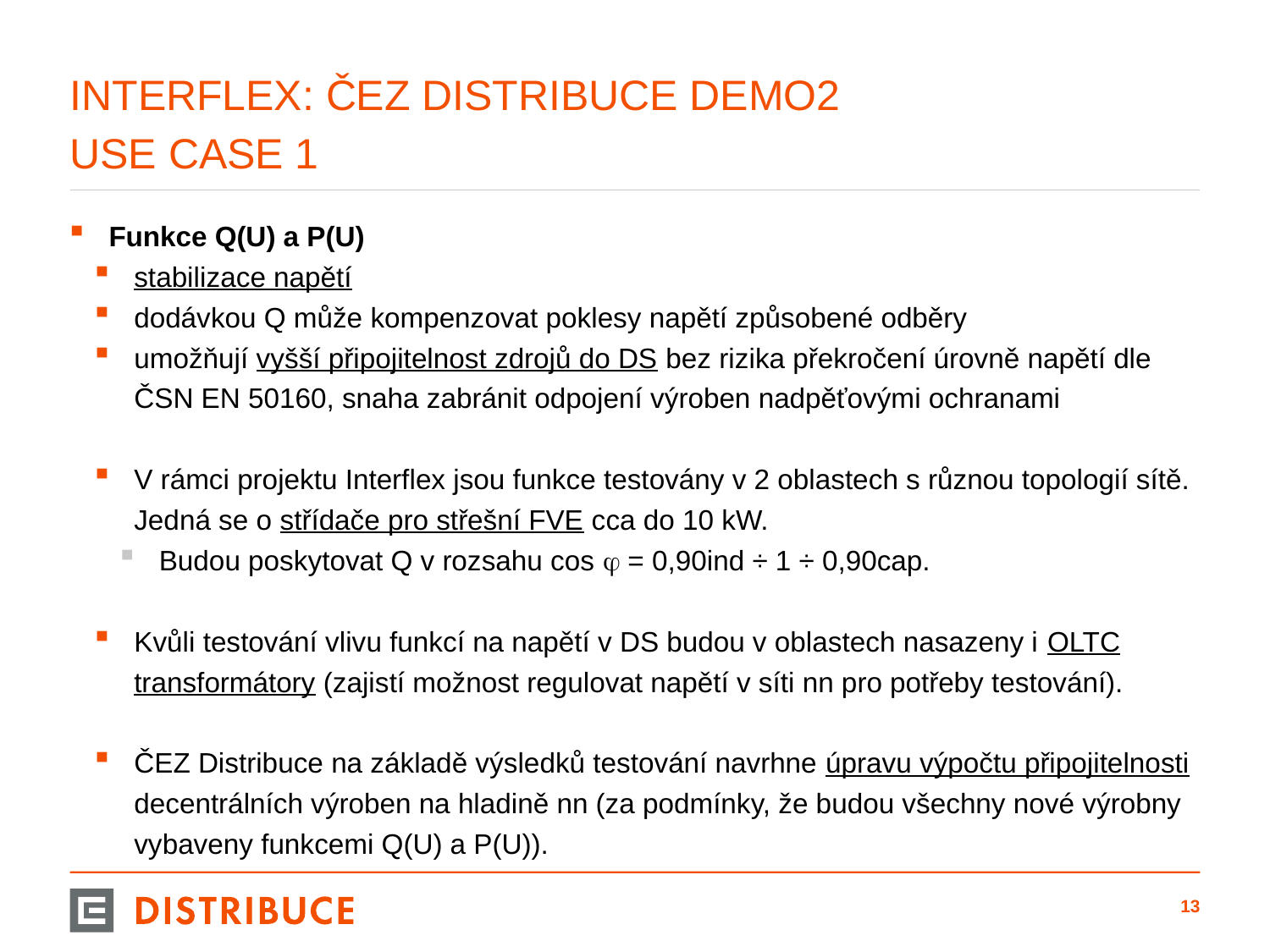

# Interflex: ČEZ Distribuce DEMO2 Use Case 1
Funkce Q(U) a P(U)
stabilizace napětí
dodávkou Q může kompenzovat poklesy napětí způsobené odběry
umožňují vyšší připojitelnost zdrojů do DS bez rizika překročení úrovně napětí dle ČSN EN 50160, snaha zabránit odpojení výroben nadpěťovými ochranami

V rámci projektu Interflex jsou funkce testovány v 2 oblastech s různou topologií sítě. Jedná se o střídače pro střešní FVE cca do 10 kW.
Budou poskytovat Q v rozsahu cos ϕ = 0,90ind ÷ 1 ÷ 0,90cap.

Kvůli testování vlivu funkcí na napětí v DS budou v oblastech nasazeny i OLTC transformátory (zajistí možnost regulovat napětí v síti nn pro potřeby testování).

ČEZ Distribuce na základě výsledků testování navrhne úpravu výpočtu připojitelnosti decentrálních výroben na hladině nn (za podmínky, že budou všechny nové výrobny vybaveny funkcemi Q(U) a P(U)).

13